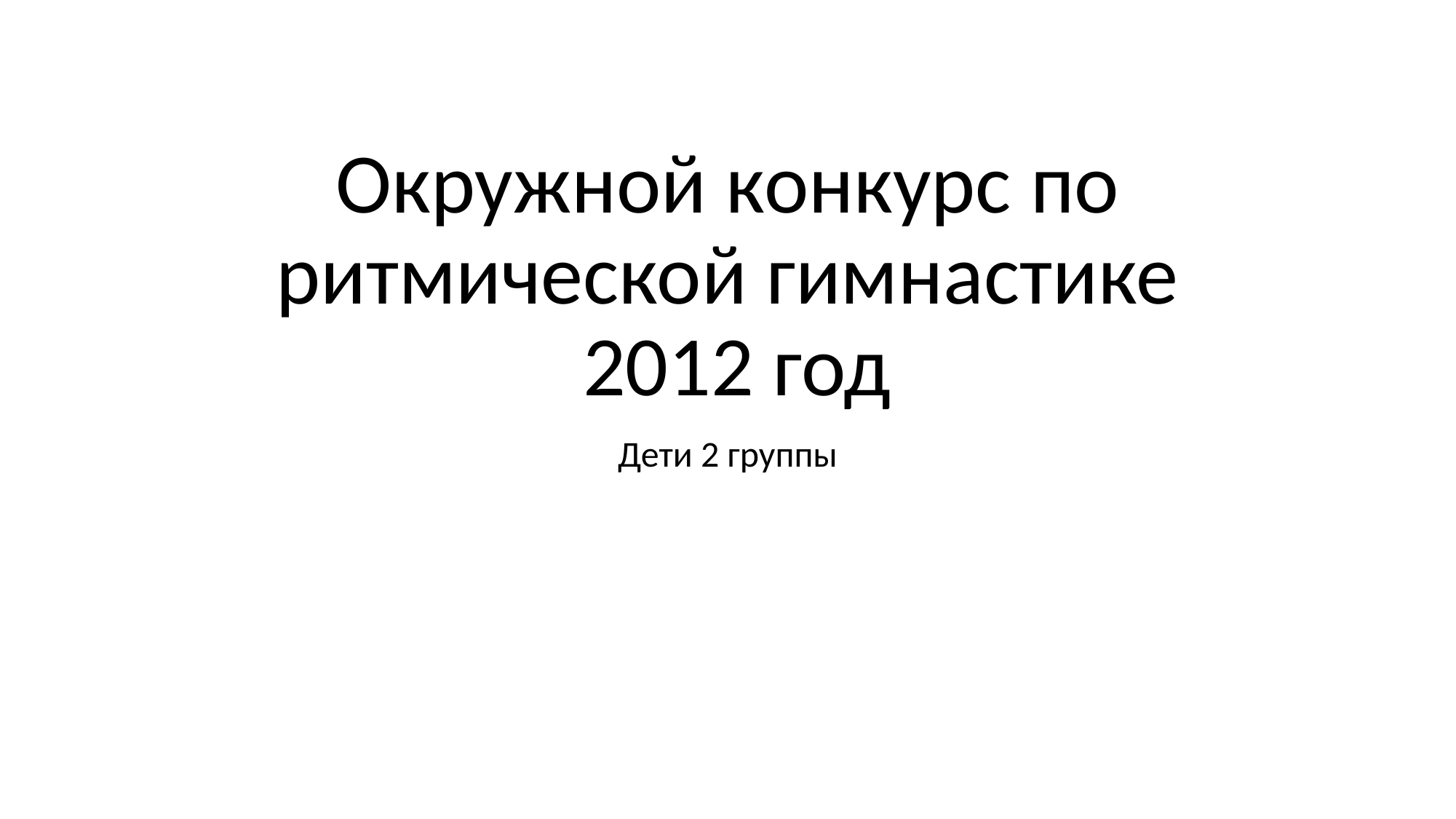

# Окружной конкурс по ритмической гимнастике 2012 год
Дети 2 группы